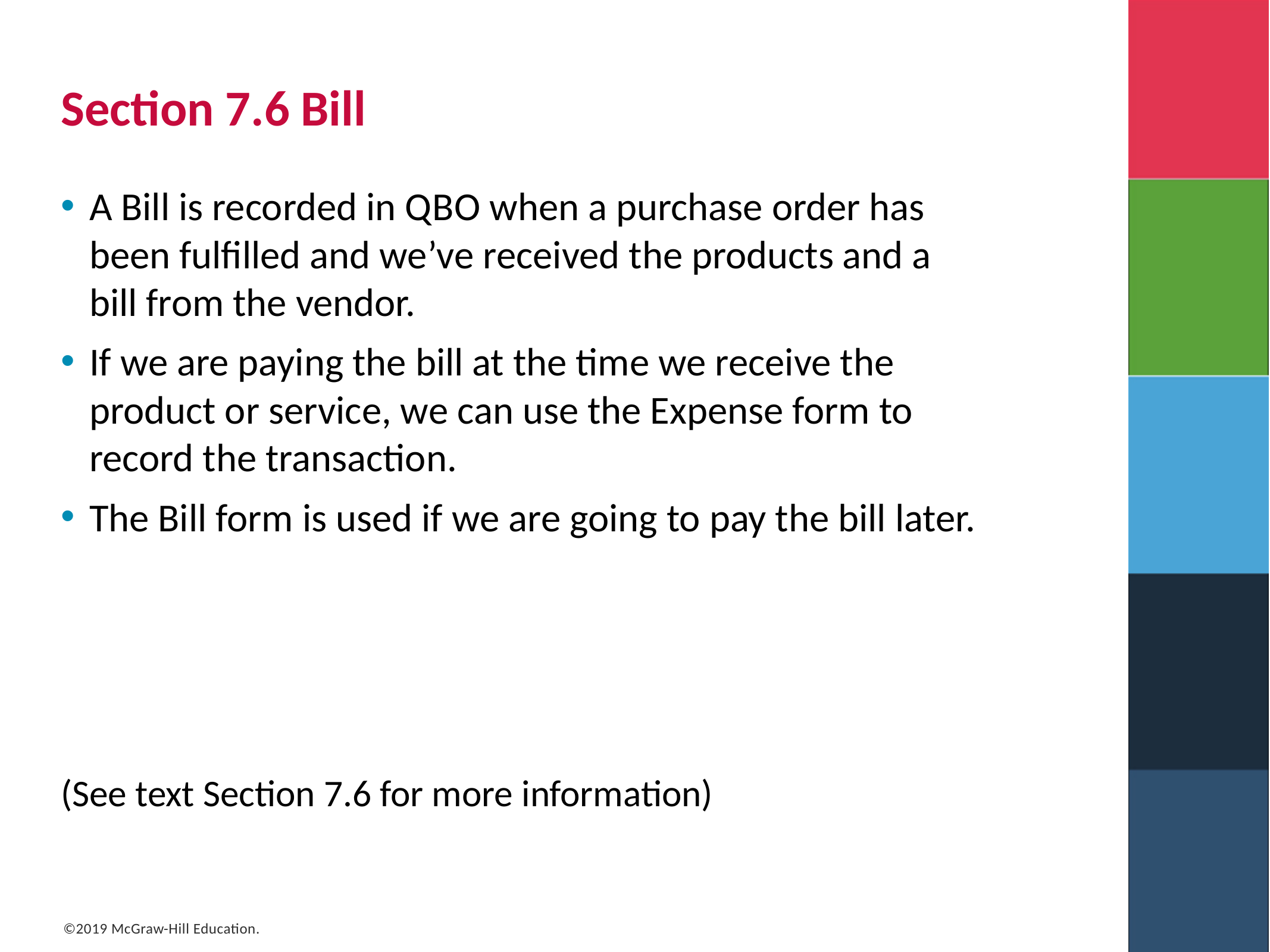

# Section 7.6 Bill
A Bill is recorded in Q B O when a purchase order has been fulfilled and we’ve received the products and a bill from the vendor.
If we are paying the bill at the time we receive the product or service, we can use the Expense form to record the transaction.
The Bill form is used if we are going to pay the bill later.
(See text Section 7.6 for more information)